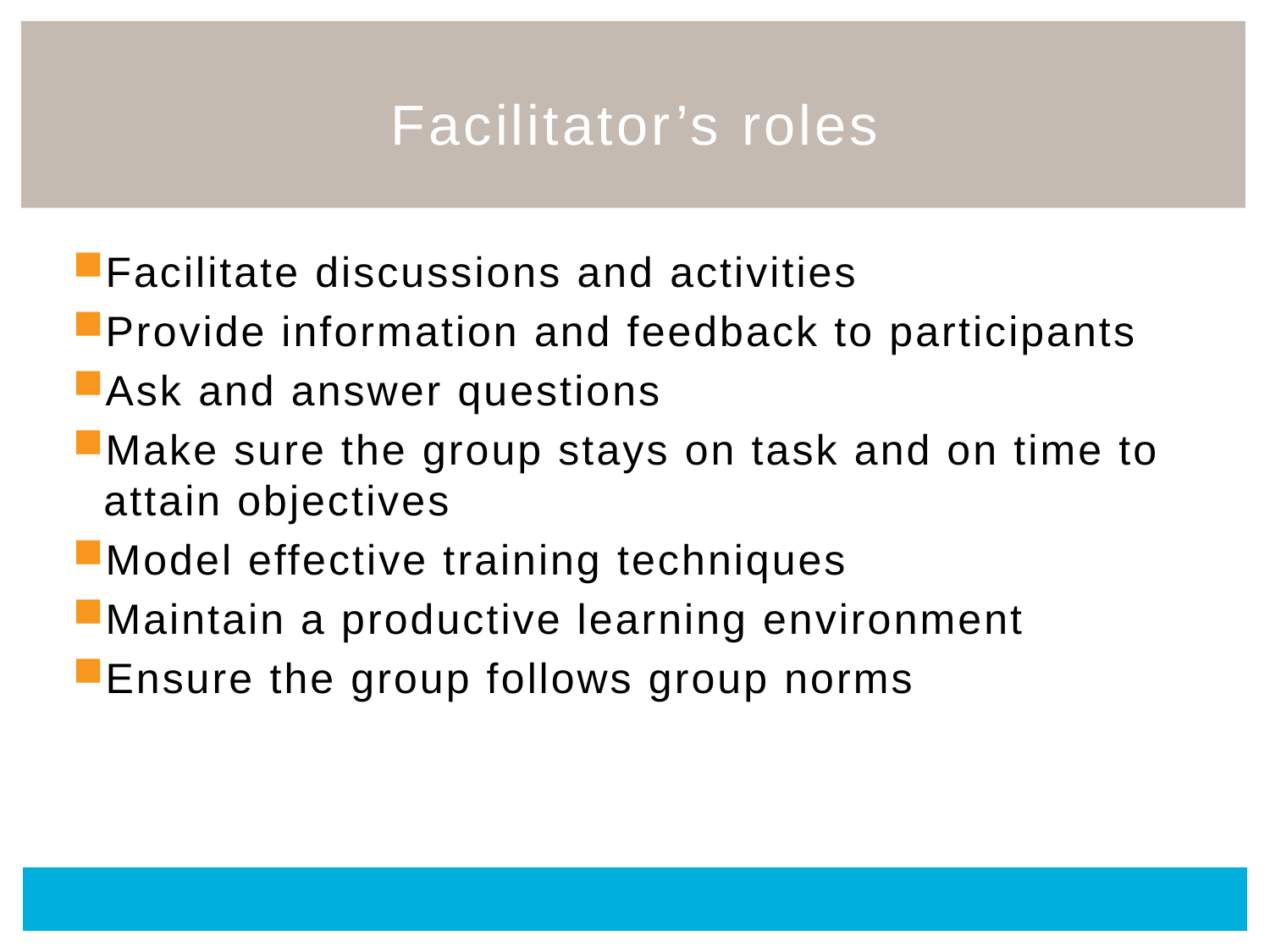

# Facilitator’s roles
Facilitate discussions and activities
Provide information and feedback to participants
Ask and answer questions
Make sure the group stays on task and on time to attain objectives
Model effective training techniques
Maintain a productive learning environment
Ensure the group follows group norms